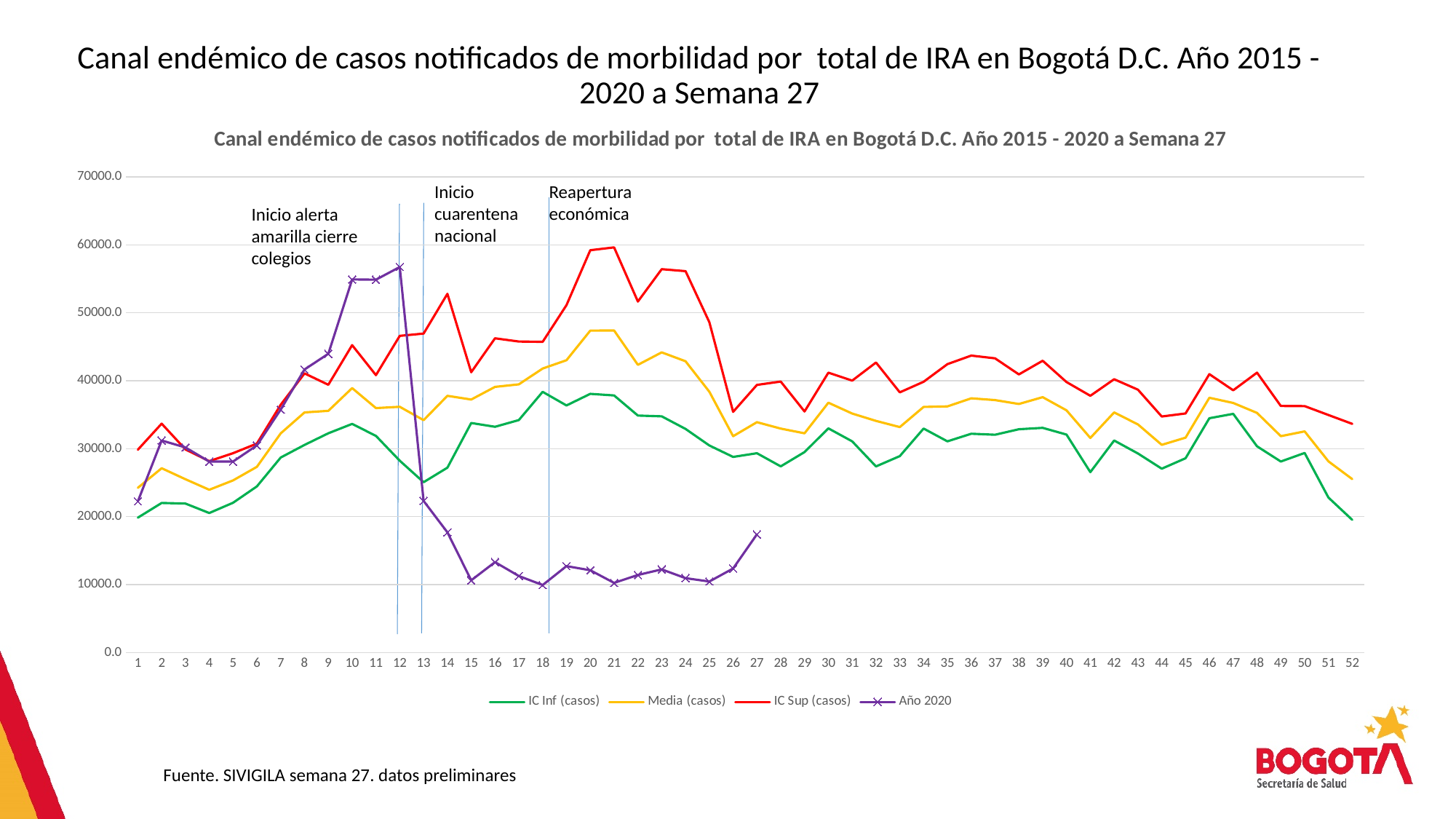

# Canal endémico de casos notificados de morbilidad por  total de IRA en Bogotá D.C. Año 2015 - 2020 a Semana 27

### Chart: Canal endémico de casos notificados de morbilidad por  total de IRA en Bogotá D.C. Año 2015 - 2020 a Semana 27

| Category | IC Inf (casos) | Media (casos) | IC Sup (casos) | Año 2020 |
|---|---|---|---|---|
| 1 | 19855.354821824814 | 24246.181235324344 | 29855.588767235004 | 22256.0 |
| 2 | 22015.80320942773 | 27131.31478050229 | 33687.06808813595 | 31210.0 |
| 3 | 21931.39944592391 | 25508.920745915577 | 29896.044630466924 | 30181.0 |
| 4 | 20540.024700533322 | 23959.289153033835 | 28175.099672614575 | 28102.0 |
| 5 | 22050.962948834924 | 25341.48669458098 | 29344.00922532651 | 28116.0 |
| 6 | 24453.429723666068 | 27329.384578664933 | 30753.064917928205 | 30486.0 |
| 7 | 28701.56888140419 | 32261.33102962619 | 36474.18083540709 | 35763.0 |
| 8 | 30554.508163127546 | 35335.65302738138 | 41088.13579349319 | 41663.0 |
| 9 | 32273.526424443444 | 35571.46724137896 | 39410.119230975004 | 43973.0 |
| 10 | 33651.59497854073 | 38923.461092339785 | 45244.37378470941 | 54906.0 |
| 11 | 31883.135909648474 | 35985.276031718 | 40828.33210931124 | 54875.0 |
| 12 | 28237.34540922651 | 36172.37375047446 | 46606.964818532884 | 56734.0 |
| 13 | 25075.998927565135 | 34198.336527788226 | 46941.48651655223 | 22319.0 |
| 14 | 27212.73883930444 | 37787.944480611106 | 52784.81828785656 | 17699.0 |
| 15 | 33781.351080306515 | 37239.351279046525 | 41255.05008275424 | 10639.0 |
| 16 | 33226.619501692265 | 39102.694152731936 | 46248.460863481254 | 13318.0 |
| 17 | 34211.56872829167 | 39477.01279693287 | 45774.99473001368 | 11276.0 |
| 18 | 38376.525758953394 | 41801.89809741273 | 45732.0071535613 | 9945.0 |
| 19 | 36366.56124079372 | 43021.02627568032 | 51125.823113415034 | 12726.0 |
| 20 | 38076.594185412934 | 47377.776016314936 | 59206.43643291759 | 12123.0 |
| 21 | 37840.2438596842 | 47396.71633688386 | 59625.21272733378 | 10260.0 |
| 22 | 34877.41148475391 | 42343.972523604265 | 51653.17952132327 | 11427.0 |
| 23 | 34763.62022831885 | 44182.59993117361 | 56419.22320360835 | 12249.0 |
| 24 | 32911.59006809058 | 42873.65539009278 | 56129.04554760253 | 10959.0 |
| 25 | 30476.61412756272 | 38386.82782141173 | 48611.58079527827 | 10465.0 |
| 26 | 28790.20446087546 | 31839.950467947045 | 35417.900705223066 | 12380.0 |
| 27 | 29339.04821559517 | 33900.36779690426 | 39393.699002651316 | 17399.0 |
| 28 | 27402.930232962884 | 32959.44029594909 | 39882.92272989525 | None |
| 29 | 29509.663718604985 | 32263.526263462252 | 35475.04927736646 | None |
| 30 | 32994.26432986529 | 36773.58287076891 | 41193.86318808991 | None |
| 31 | 31082.987188299132 | 35176.930897513645 | 40024.332968746174 | None |
| 32 | 27392.75027793382 | 34091.77149143409 | 42684.96529421057 | None |
| 33 | 28914.413666864133 | 33181.970781708034 | 38299.42277450383 | None |
| 34 | 32965.842713543825 | 36154.29252401052 | 39852.883343864116 | None |
| 35 | 31082.63632737435 | 36227.39453697265 | 42450.159485626275 | None |
| 36 | 32199.44919875425 | 37416.6886331792 | 43704.4183456264 | None |
| 37 | 32056.215481177187 | 37160.99576013356 | 43302.825576469935 | None |
| 38 | 32865.70084853654 | 36586.31893396095 | 40935.725266051275 | None |
| 39 | 33066.31667839887 | 37589.17586393566 | 42946.67975096837 | None |
| 40 | 32080.19280658822 | 35647.415501551935 | 39818.202264258354 | None |
| 41 | 26555.077930053183 | 31579.975835469093 | 37791.026360133816 | None |
| 42 | 31205.462275318718 | 35336.10993718803 | 40228.00561636738 | None |
| 43 | 29300.6871084701 | 33573.99193214305 | 38689.9173602943 | None |
| 44 | 27062.485985894884 | 30567.45023958128 | 34739.96681324216 | None |
| 45 | 28595.945173577384 | 31628.92279385187 | 35188.78697162835 | None |
| 46 | 34483.66496558682 | 37498.864232139684 | 40976.15883616278 | None |
| 47 | 35130.76650134423 | 36737.90766546343 | 38602.530311700175 | None |
| 48 | 30356.726408964238 | 35266.127612177945 | 41194.593552217586 | None |
| 49 | 28116.665754598274 | 31849.640028226582 | 36292.96375881457 | None |
| 50 | 29374.19305620091 | 32548.957505117472 | 36272.73519295377 | None |
| 51 | 22817.77485164929 | 28141.524798735394 | 34959.31462477736 | None |
| 52 | 19532.7744396876 | 25531.999276008126 | 33654.19918379057 | None |
Inicio cuarentena nacional
Inicio alerta amarilla cierre colegios
Reapertura económica
Fuente. SIVIGILA semana 27. datos preliminares